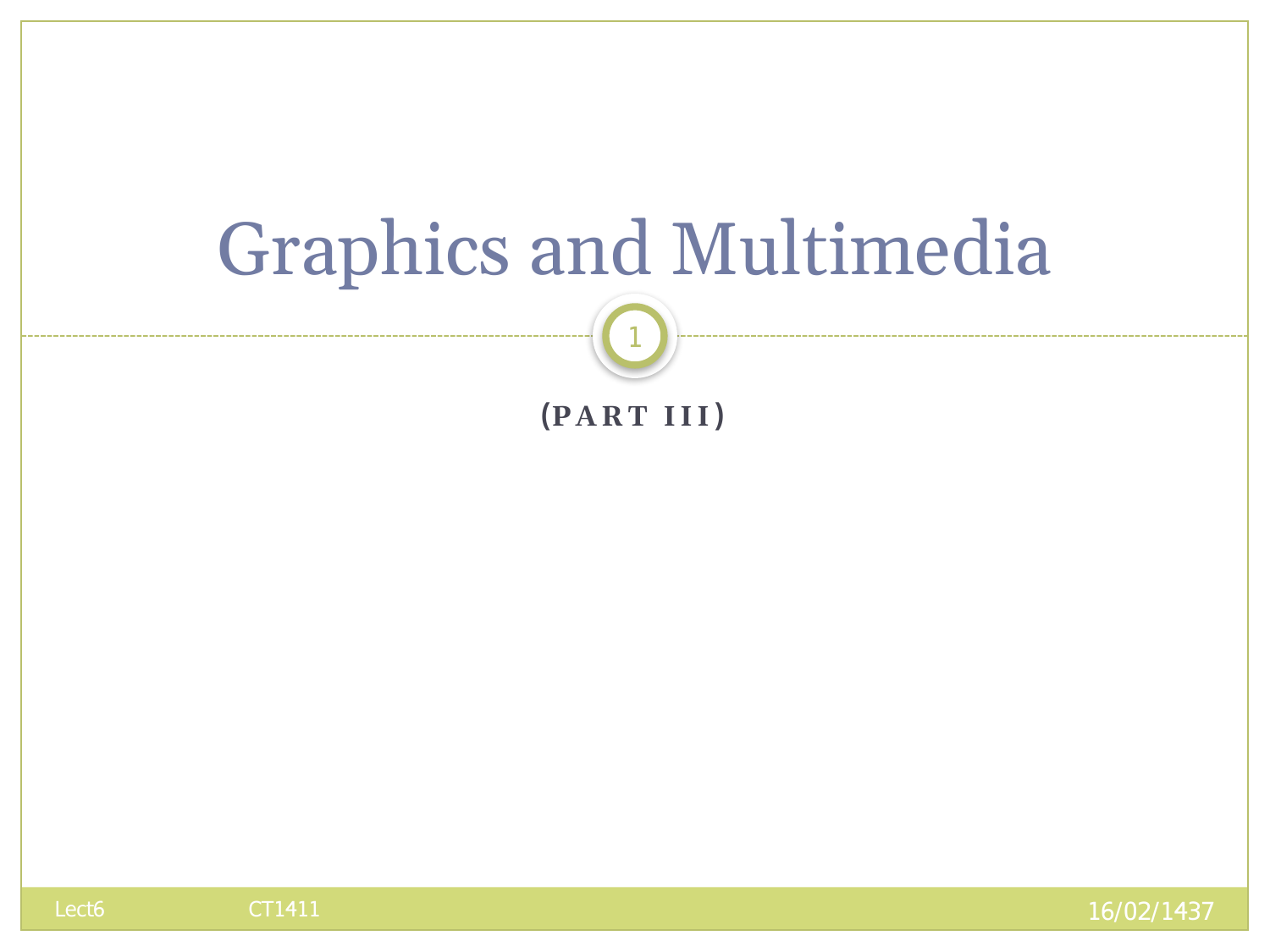

# Graphics and Multimedia
1
(Part III)
16/02/1437
Lect6                      CT1411